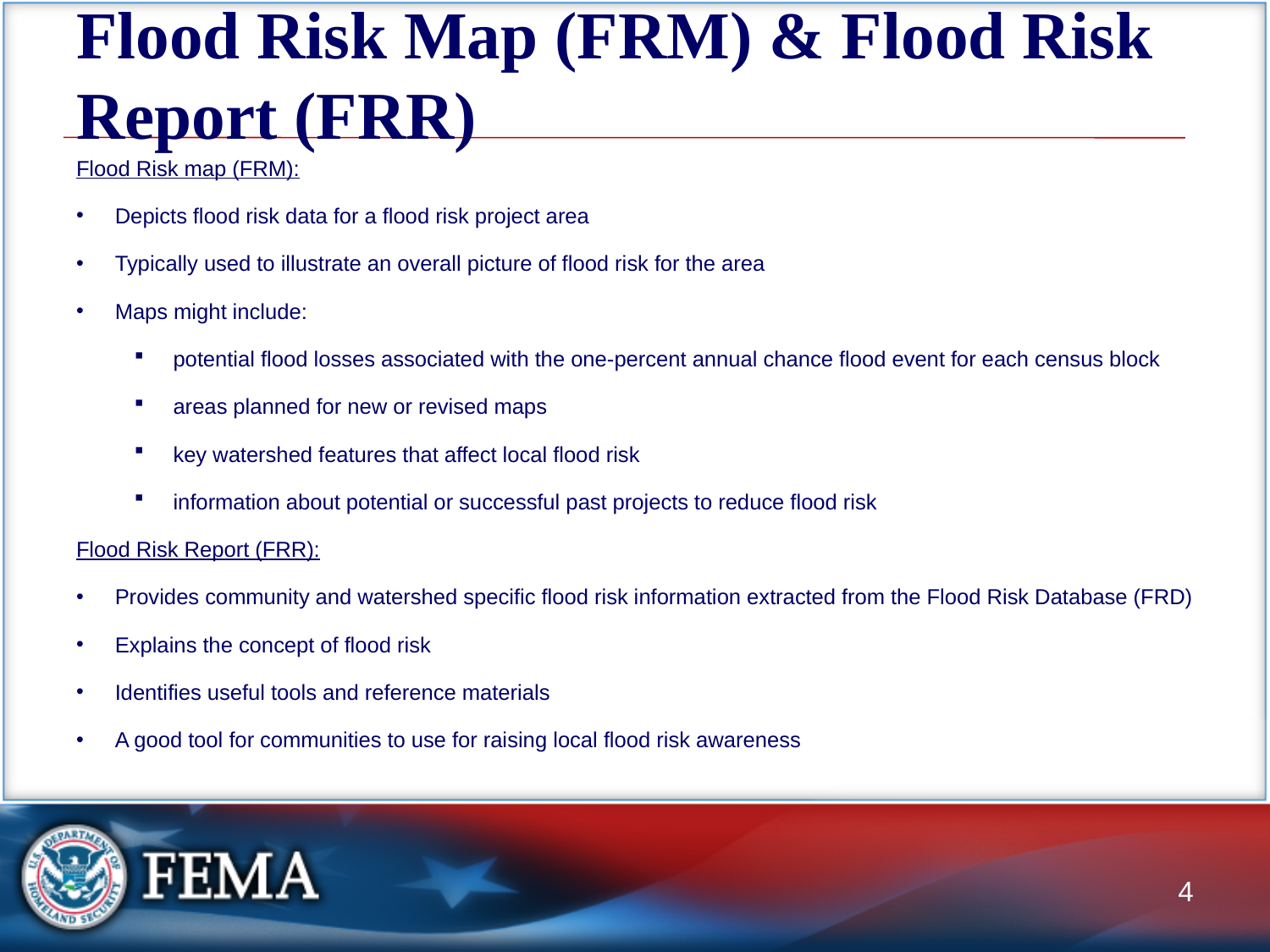

# Flood Risk Map (FRM) & Flood Risk Report (FRR)
Flood Risk map (FRM):
Depicts flood risk data for a flood risk project area
Typically used to illustrate an overall picture of flood risk for the area
Maps might include:
potential flood losses associated with the one-percent annual chance flood event for each census block
areas planned for new or revised maps
key watershed features that affect local flood risk
information about potential or successful past projects to reduce flood risk
Flood Risk Report (FRR):
Provides community and watershed specific flood risk information extracted from the Flood Risk Database (FRD)
Explains the concept of flood risk
Identifies useful tools and reference materials
A good tool for communities to use for raising local flood risk awareness
4